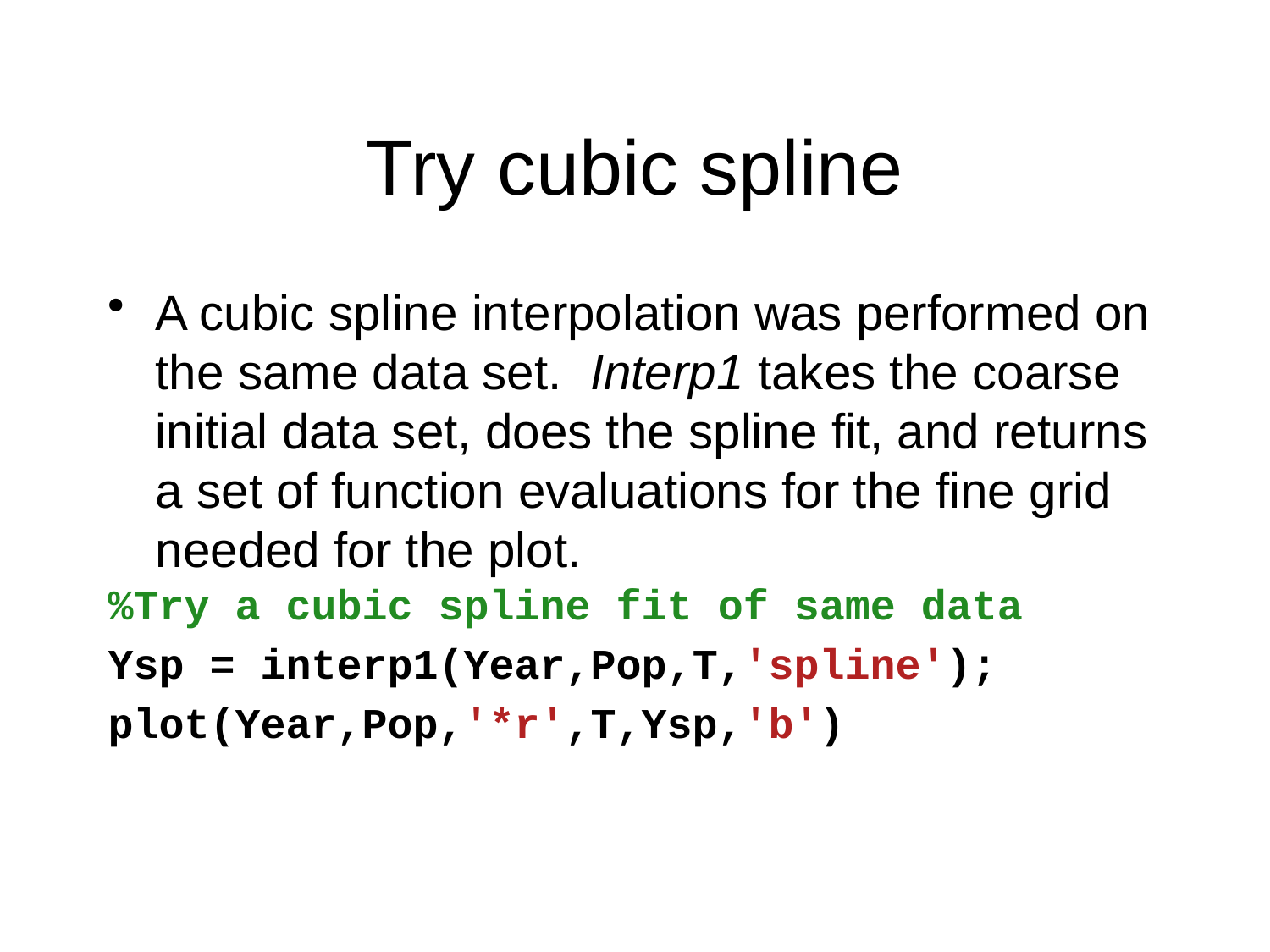

# Try cubic spline
A cubic spline interpolation was performed on the same data set.  Interp1 takes the coarse initial data set, does the spline fit, and returns a set of function evaluations for the fine grid needed for the plot.
%Try a cubic spline fit of same data
Ysp = interp1(Year,Pop,T,'spline');
plot(Year,Pop,'*r',T,Ysp,'b')